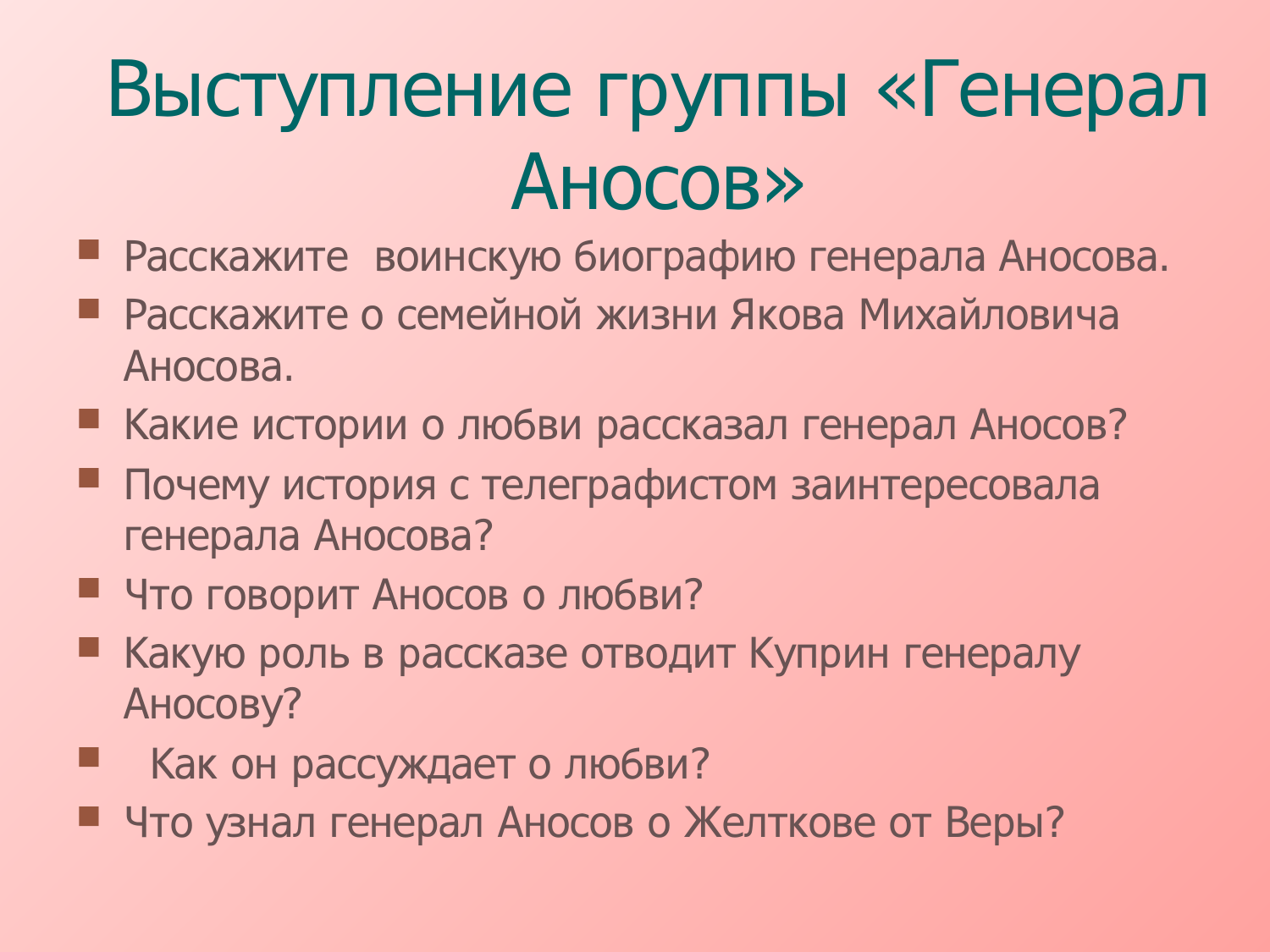

# Выступление группы «Генерал Аносов»
Расскажите  воинскую биографию генерала Аносова.
Расскажите о семейной жизни Якова Михайловича Аносова.
Какие истории о любви рассказал генерал Аносов?
Почему история с телеграфистом заинтересовала генерала Аносова?
Что говорит Аносов о любви?
Какую роль в рассказе отводит Куприн генералу Аносову?
  Как он рассуждает о любви?
Что узнал генерал Аносов о Желткове от Веры?